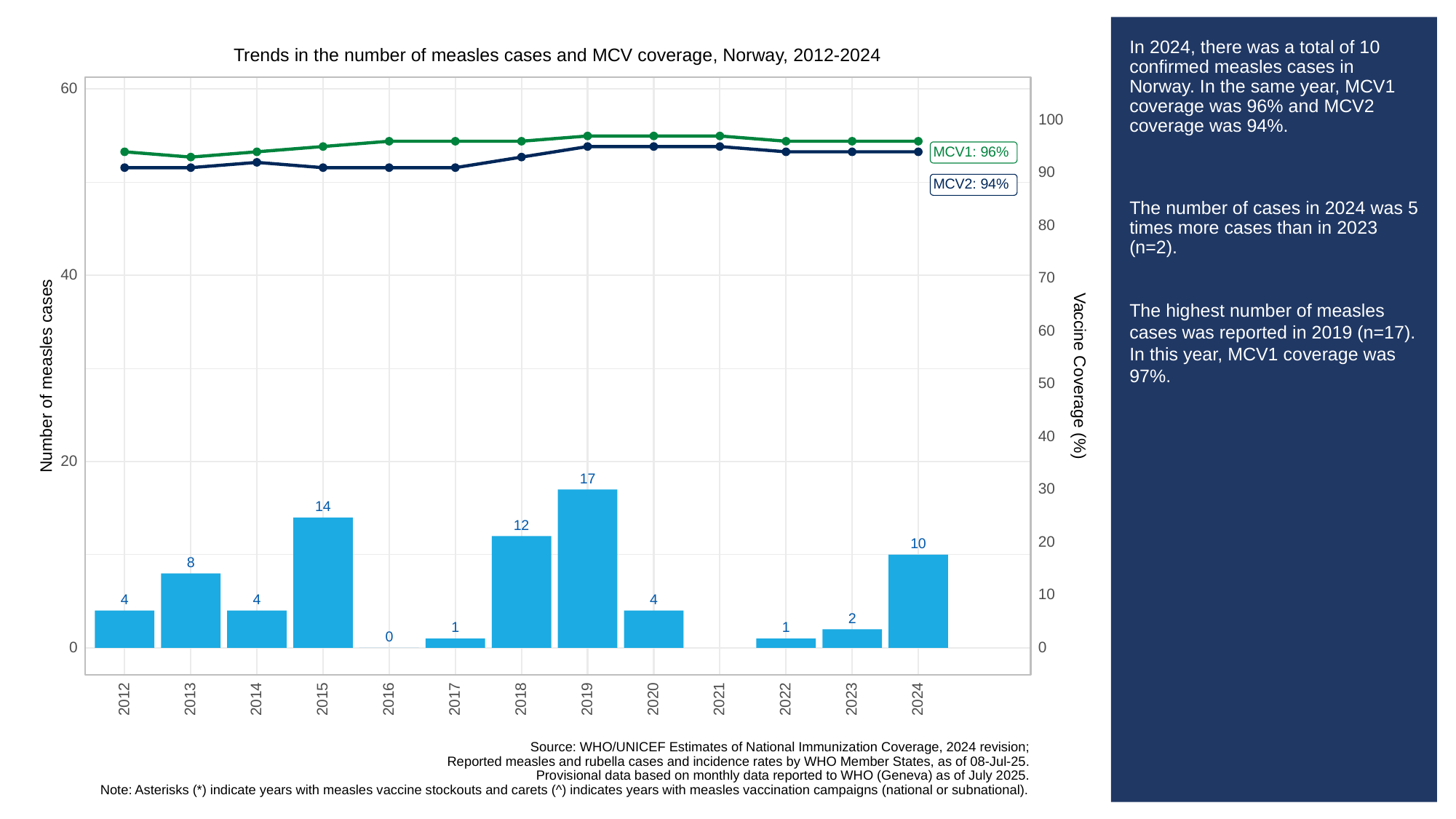

# In 2024, there was a total of 10 confirmed measles cases in Norway. In the same year, MCV1 coverage was 96% and MCV2 coverage was 94%.

The number of cases in 2024 was 5 times more cases than in 2023 (n=2).

The highest number of measles cases was reported in 2019 (n=17). In this year, MCV1 coverage was 97%.

Trends in the number of measles cases and MCV coverage, Norway, 2012-2024

60

100

MCV1: 96%

90

MCV2: 94%

80
40
70

60
Vaccine Coverage (%)

Number of measles cases
50
40
20

17
30

14

12

20
10

8

10
4
4
4

2
1
1

0

0
0

2013
2023
2012
2014
2015
2016
2017
2018
2019
2020
2021
2022
2024
Source: WHO/UNICEF Estimates of National Immunization Coverage, 2024 revision;
Reported measles and rubella cases and incidence rates by WHO Member States, as of 08-Jul-25.
Provisional data based on monthly data reported to WHO (Geneva) as of July 2025.
Note: Asterisks (*) indicate years with measles vaccine stockouts and carets (^) indicates years with measles vaccination campaigns (national or subnational).